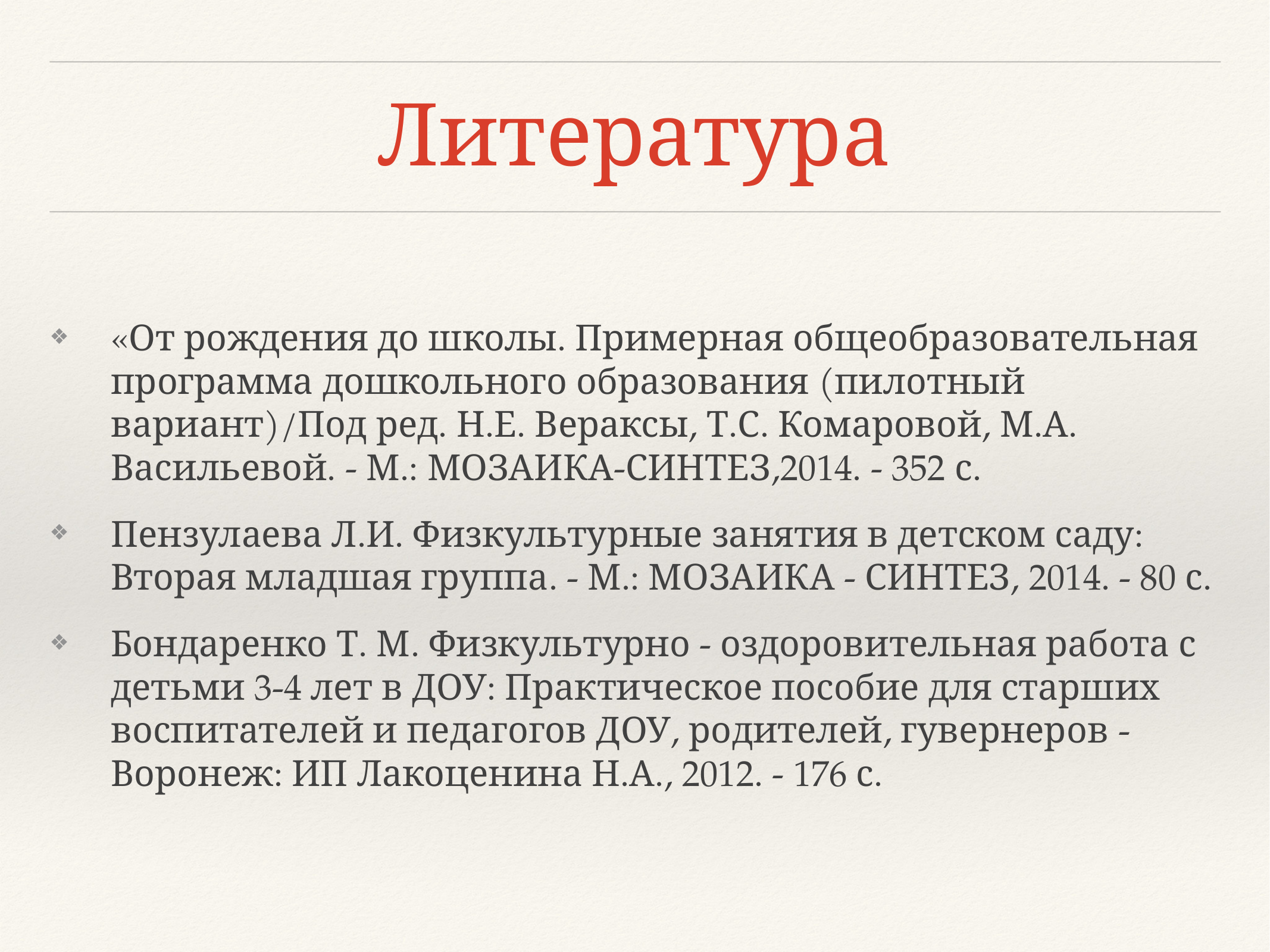

# Литература
«От рождения до школы. Примерная общеобразовательная программа дошкольного образования (пилотный вариант)/Под ред. Н.Е. Вераксы, Т.С. Комаровой, М.А. Васильевой. - М.: МОЗАИКА-СИНТЕЗ,2014. - 352 с.
Пензулаева Л.И. Физкультурные занятия в детском саду: Вторая младшая группа. - М.: МОЗАИКА - СИНТЕЗ, 2014. - 80 с.
Бондаренко Т. М. Физкультурно - оздоровительная работа с детьми 3-4 лет в ДОУ: Практическое пособие для старших воспитателей и педагогов ДОУ, родителей, гувернеров - Воронеж: ИП Лакоценина Н.А., 2012. - 176 с.